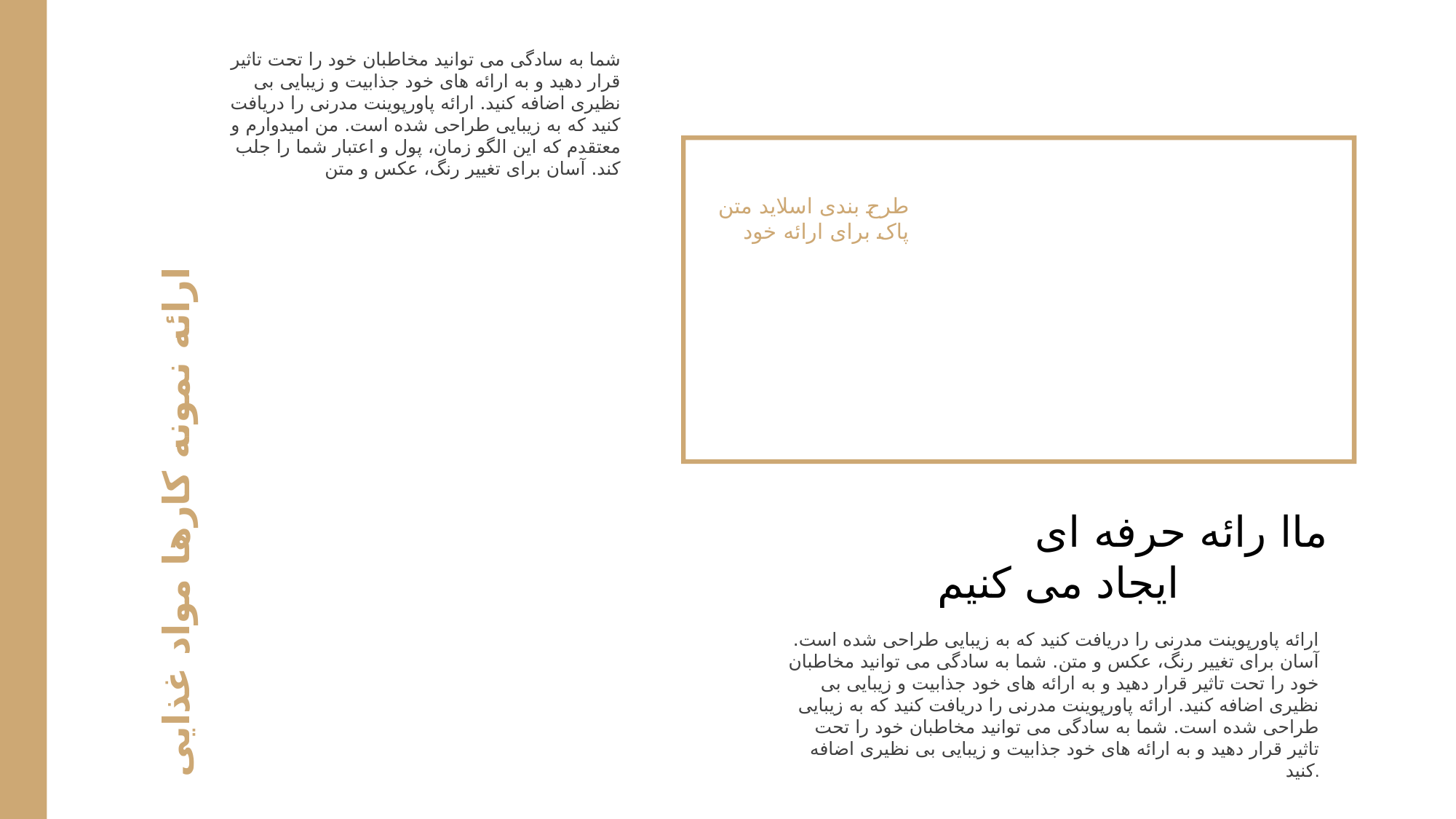

شما به سادگی می توانید مخاطبان خود را تحت تاثیر قرار دهید و به ارائه های خود جذابیت و زیبایی بی نظیری اضافه کنید. ارائه پاورپوینت مدرنی را دریافت کنید که به زیبایی طراحی شده است. من امیدوارم و معتقدم که این الگو زمان، پول و اعتبار شما را جلب کند. آسان برای تغییر رنگ، عکس و متن
طرح بندی اسلاید متن پاک برای ارائه خود

ارائه نمونه کارها مواد غذایی
ماا رائه حرفه ای
 ایجاد می کنیم
ارائه پاورپوینت مدرنی را دریافت کنید که به زیبایی طراحی شده است. آسان برای تغییر رنگ، عکس و متن. شما به سادگی می توانید مخاطبان خود را تحت تاثیر قرار دهید و به ارائه های خود جذابیت و زیبایی بی نظیری اضافه کنید. ارائه پاورپوینت مدرنی را دریافت کنید که به زیبایی طراحی شده است. شما به سادگی می توانید مخاطبان خود را تحت تاثیر قرار دهید و به ارائه های خود جذابیت و زیبایی بی نظیری اضافه کنید.